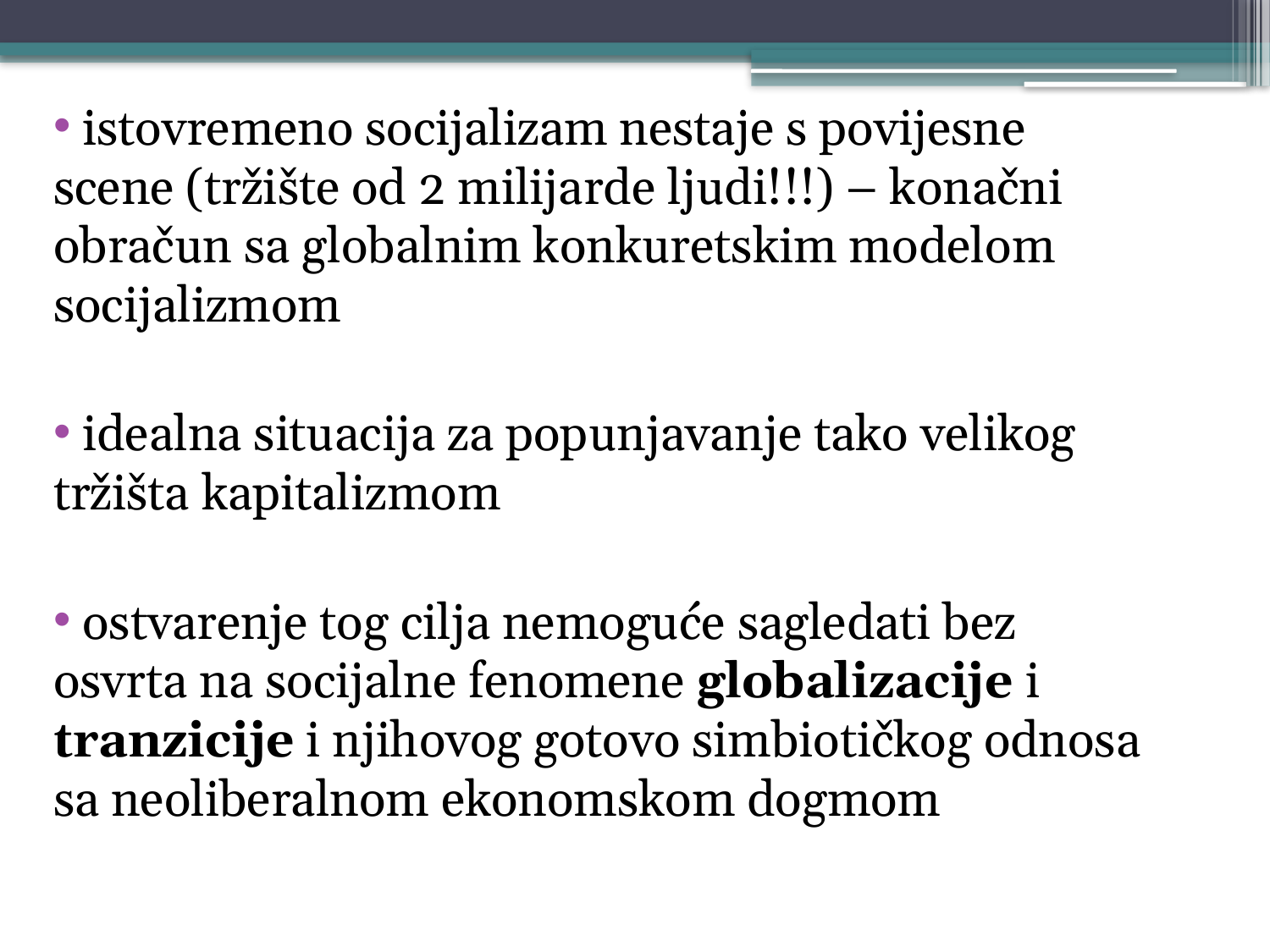

istovremeno socijalizam nestaje s povijesne scene (tržište od 2 milijarde ljudi!!!) – konačni obračun sa globalnim konkuretskim modelom socijalizmom

 idealna situacija za popunjavanje tako velikog tržišta kapitalizmom

 ostvarenje tog cilja nemoguće sagledati bez osvrta na socijalne fenomene globalizacije i tranzicije i njihovog gotovo simbiotičkog odnosa sa neoliberalnom ekonomskom dogmom